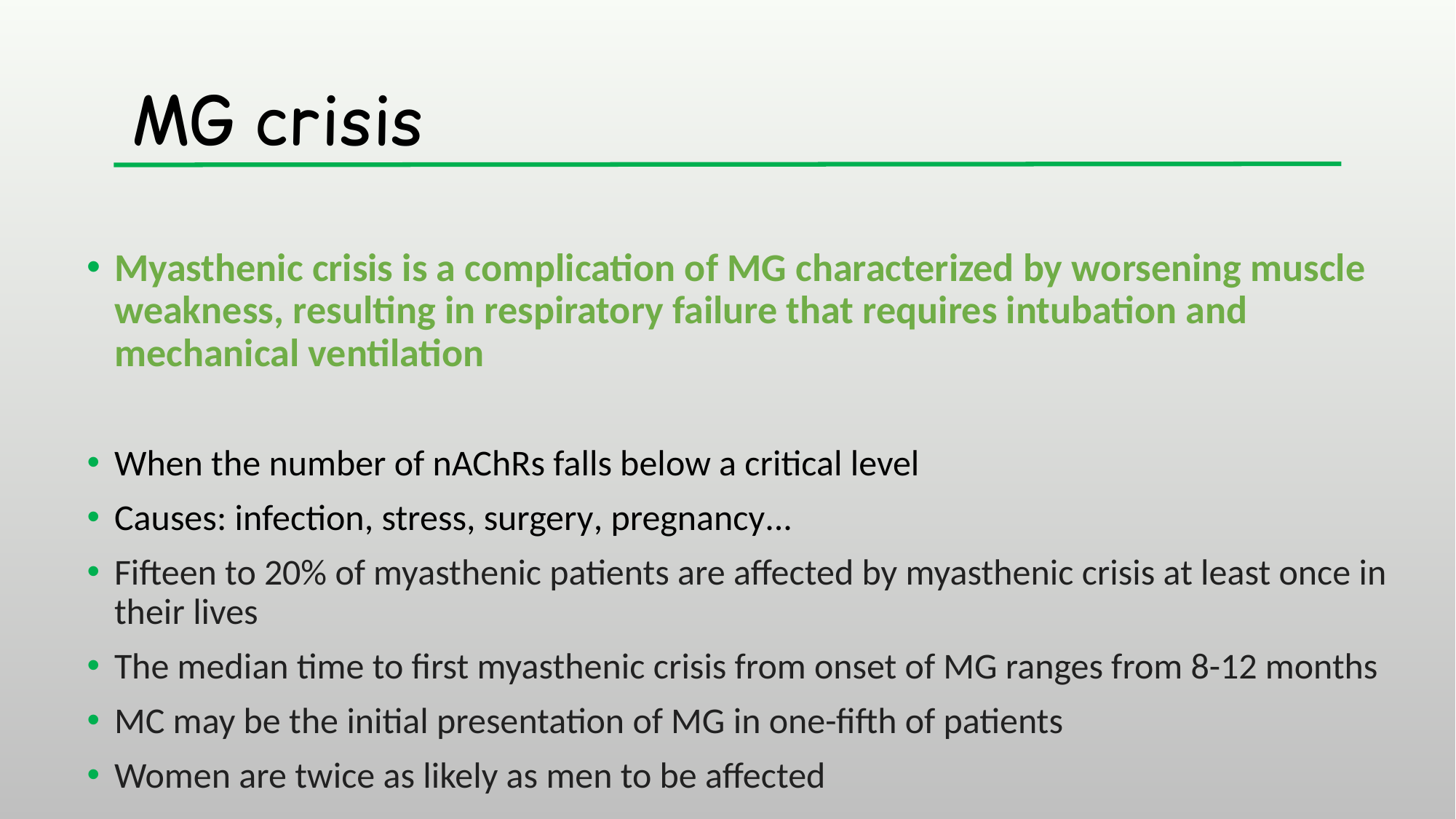

# MG crisis

Myasthenic crisis is a complication of MG characterized by worsening muscle weakness, resulting in respiratory failure that requires intubation and mechanical ventilation

When the number of nAChRs falls below a critical level
Causes: infection, stress, surgery, pregnancy...
Fifteen to 20% of myasthenic patients are affected by myasthenic crisis at least once in their lives
The median time to first myasthenic crisis from onset of MG ranges from 8-12 months
MC may be the initial presentation of MG in one-fifth of patients
Women are twice as likely as men to be affected